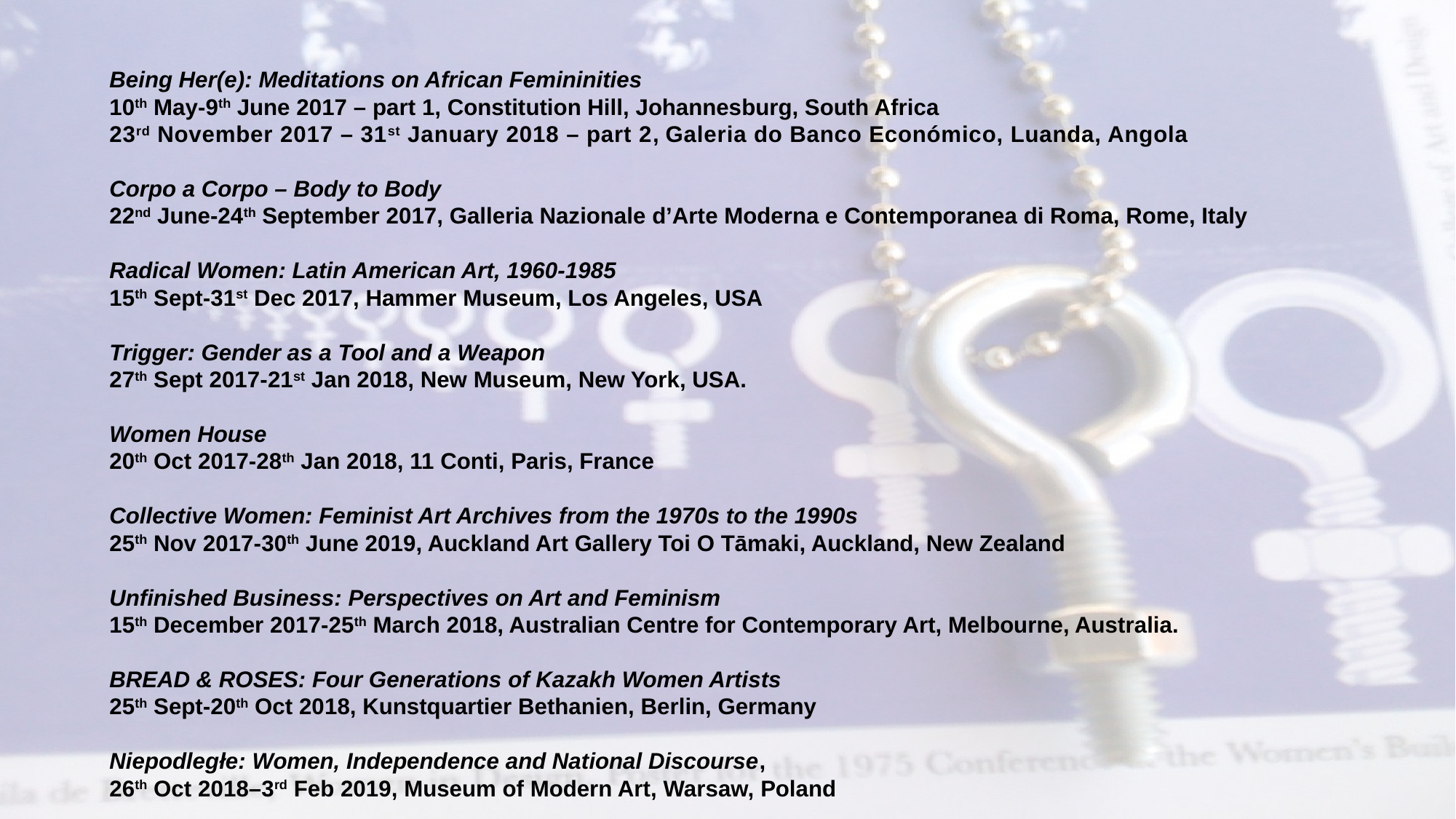

Being Her(e): Meditations on African Femininities
10th May-9th June 2017 – part 1, Constitution Hill, Johannesburg, South Africa
23rd November 2017 – 31st January 2018 – part 2, Galeria do Banco Económico, Luanda, Angola

Corpo a Corpo – Body to Body
22nd June-24th September 2017, Galleria Nazionale d’Arte Moderna e Contemporanea di Roma, Rome, Italy

Radical Women: Latin American Art, 1960-1985
15th Sept-31st Dec 2017, Hammer Museum, Los Angeles, USA

Trigger: Gender as a Tool and a Weapon
27th Sept 2017-21st Jan 2018, New Museum, New York, USA.

Women House
20th Oct 2017-28th Jan 2018, 11 Conti, Paris, France

Collective Women: Feminist Art Archives from the 1970s to the 1990s
25th Nov 2017-30th June 2019, Auckland Art Gallery Toi O Tāmaki, Auckland, New Zealand

Unfinished Business: Perspectives on Art and Feminism
15th December 2017-25th March 2018, Australian Centre for Contemporary Art, Melbourne, Australia.

BREAD & ROSES: Four Generations of Kazakh Women Artists
25th Sept-20th Oct 2018, Kunstquartier Bethanien, Berlin, Germany

Niepodległe: Women, Independence and National Discourse,
26th Oct 2018–3rd Feb 2019, Museum of Modern Art, Warsaw, Poland